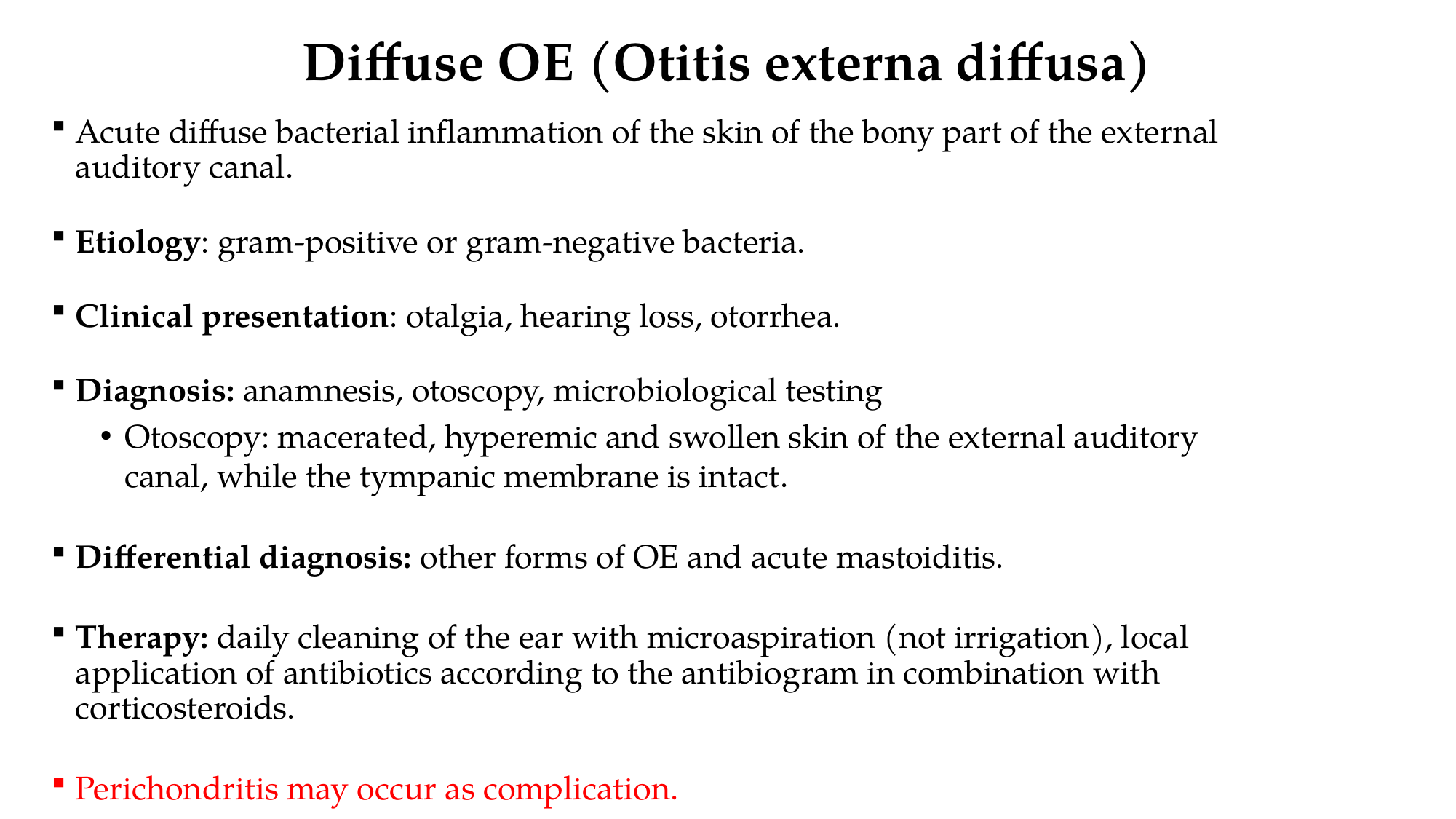

Diffuse OE (Otitis externa diffusa)
Acute diffuse bacterial inflammation of the skin of the bony part of the external auditory canal.

Etiology: gram-positive or gram-negative bacteria.

Clinical presentation: otalgia, hearing loss, otorrhea.

Diagnosis: anamnesis, otoscopy, microbiological testing
Otoscopy: macerated, hyperemic and swollen skin of the external auditory canal, while the tympanic membrane is intact.

Differential diagnosis: other forms of OE and acute mastoiditis.

Therapy: daily cleaning of the ear with microaspiration (not irrigation), local application of antibiotics according to the antibiogram in combination with corticosteroids.

Perichondritis may occur as complication.